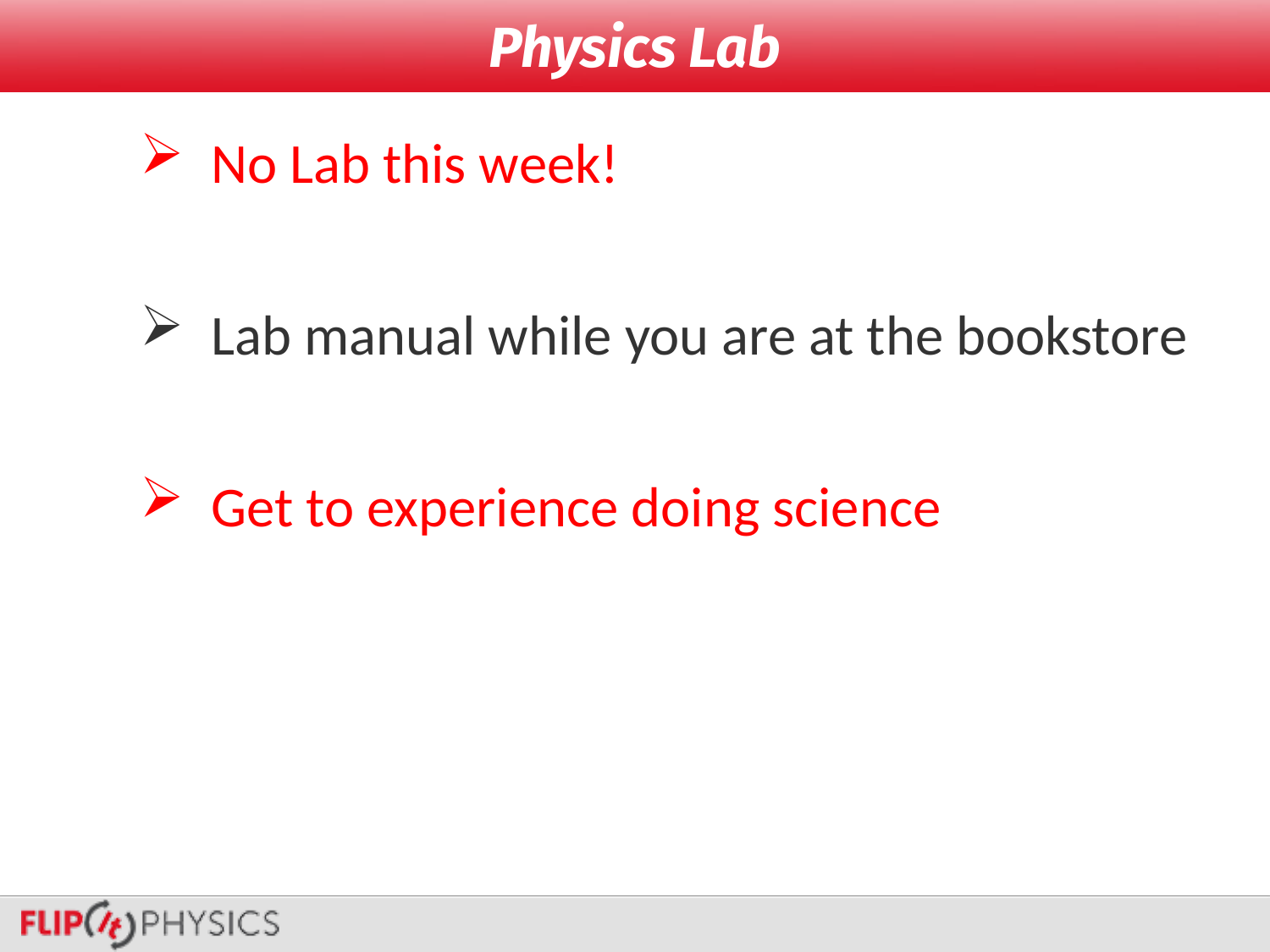

# Physics Lab
No Lab this week!

Lab manual while you are at the bookstore

Get to experience doing science